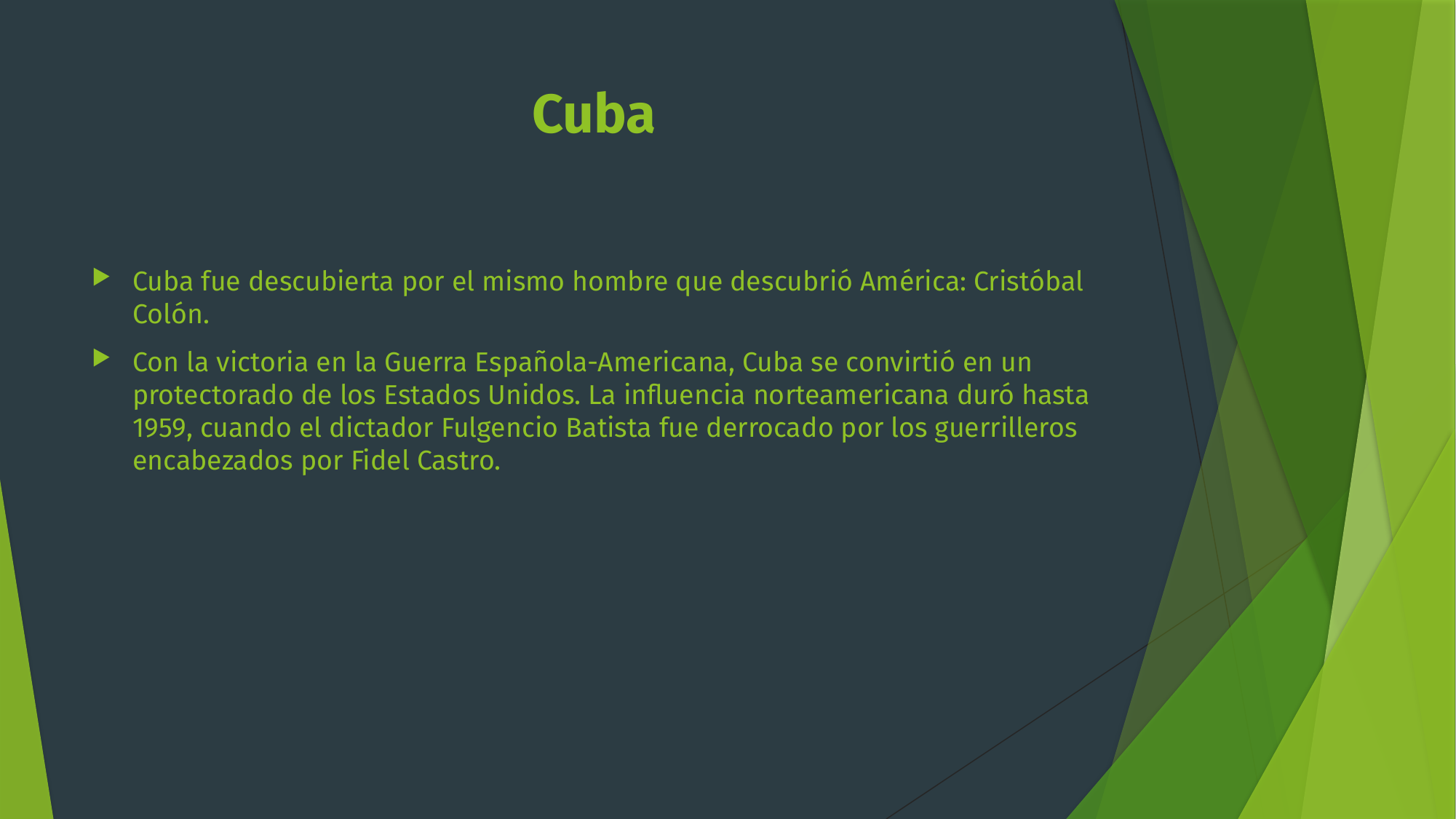

# Cuba
Cuba fue descubierta por el mismo hombre que descubrió América: Cristóbal Colón.
Con la victoria en la Guerra Española-Americana, Cuba se convirtió en un protectorado de los Estados Unidos. La influencia norteamericana duró hasta 1959, cuando el dictador Fulgencio Batista fue derrocado por los guerrilleros encabezados por Fidel Castro.